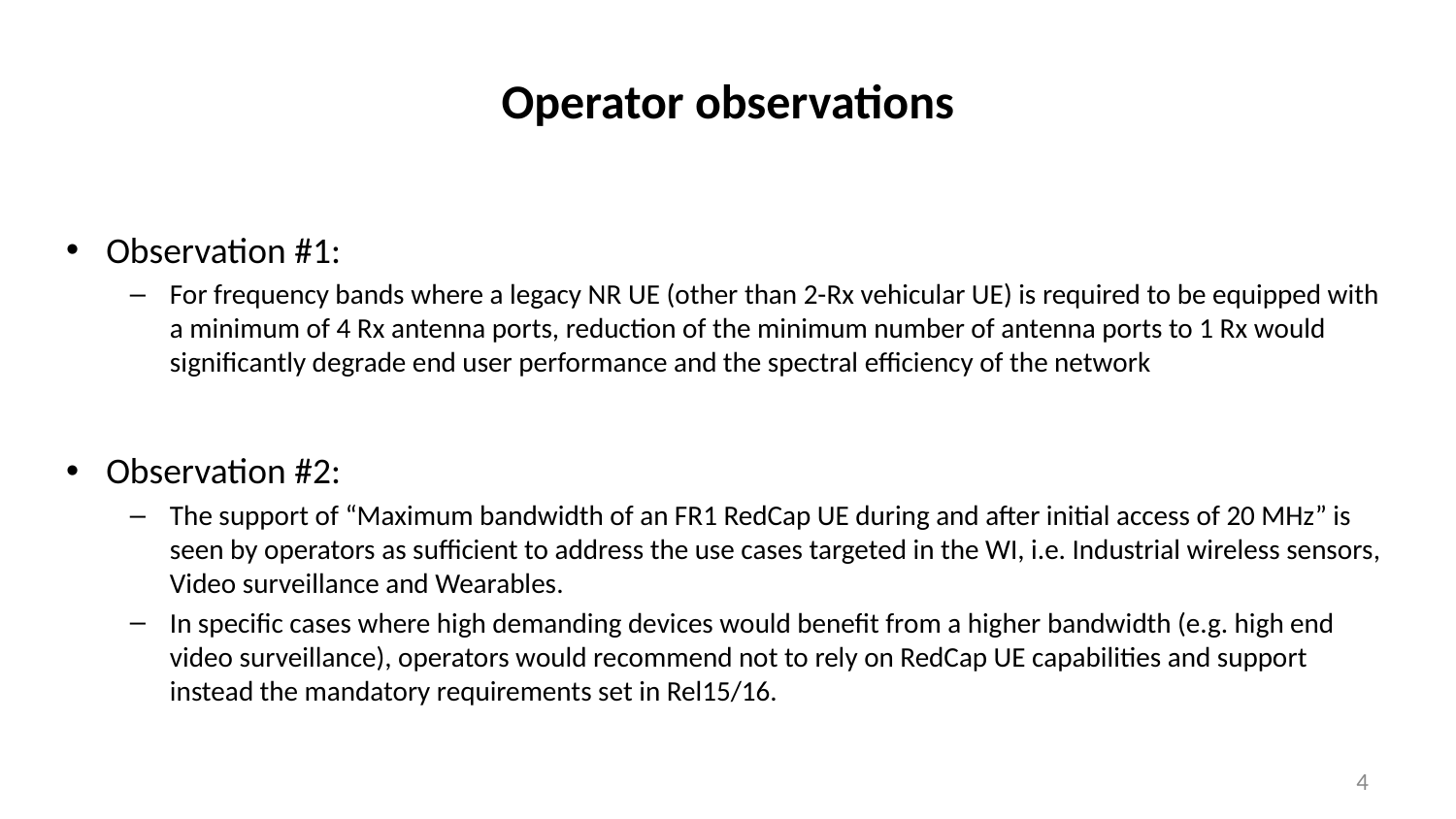

# Operator observations

Observation #1:
For frequency bands where a legacy NR UE (other than 2-Rx vehicular UE) is required to be equipped with a minimum of 4 Rx antenna ports, reduction of the minimum number of antenna ports to 1 Rx would significantly degrade end user performance and the spectral efficiency of the network

Observation #2:
The support of “Maximum bandwidth of an FR1 RedCap UE during and after initial access of 20 MHz” is seen by operators as sufficient to address the use cases targeted in the WI, i.e. Industrial wireless sensors, Video surveillance and Wearables.
In specific cases where high demanding devices would benefit from a higher bandwidth (e.g. high end video surveillance), operators would recommend not to rely on RedCap UE capabilities and support instead the mandatory requirements set in Rel15/16.
4